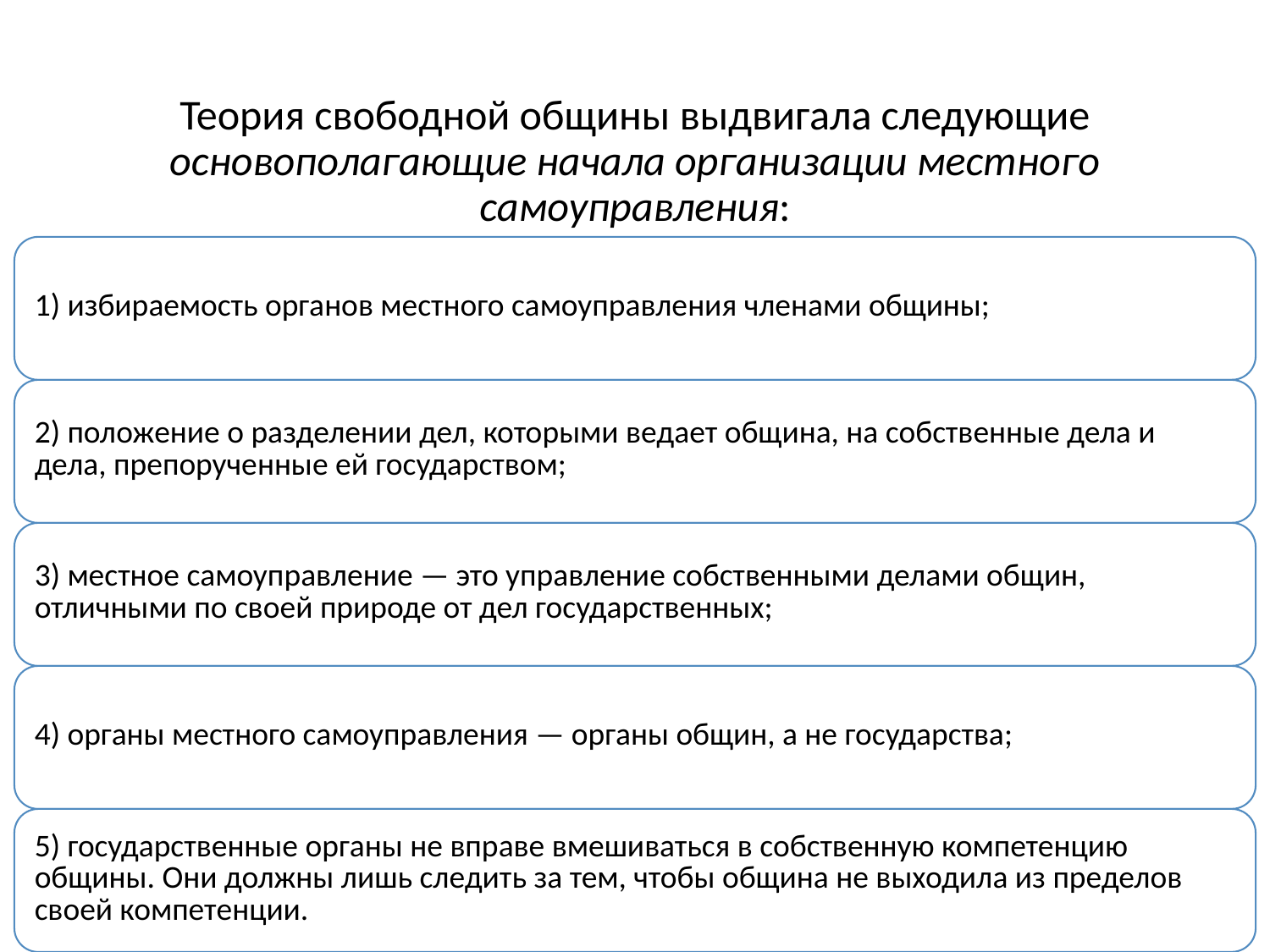

# Теория свободной общины выдвигала следующие основополагающие начала организации местного самоуправления:
1) избираемость органов местного самоуправления членами общины;
2) положение о разделении дел, которыми ведает община, на собственные дела и дела, препорученные ей государством;
3) местное самоуправление — это управление собственными делами общин, отличными по своей природе от дел государственных;
4) органы местного самоуправления — органы общин, а не государства;
5) государственные органы не вправе вмешиваться в собственную компетенцию общины. Они должны лишь следить за тем, чтобы община не выходила из пределов своей компетенции.